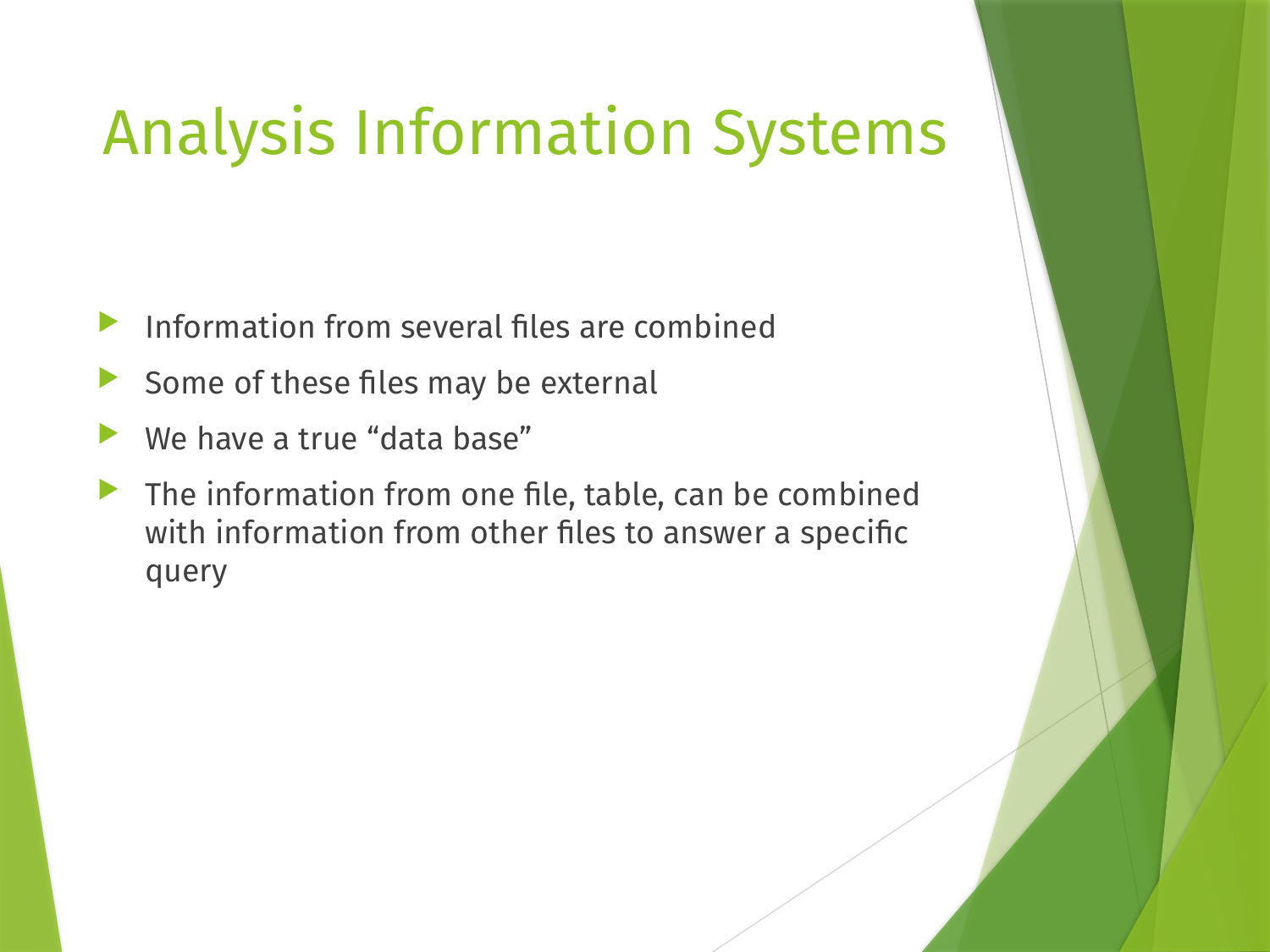

# Analysis Information Systems
Information from several files are combined
Some of these files may be external
We have a true “data base”
The information from one file, table, can be combined with information from other files to answer a specific query